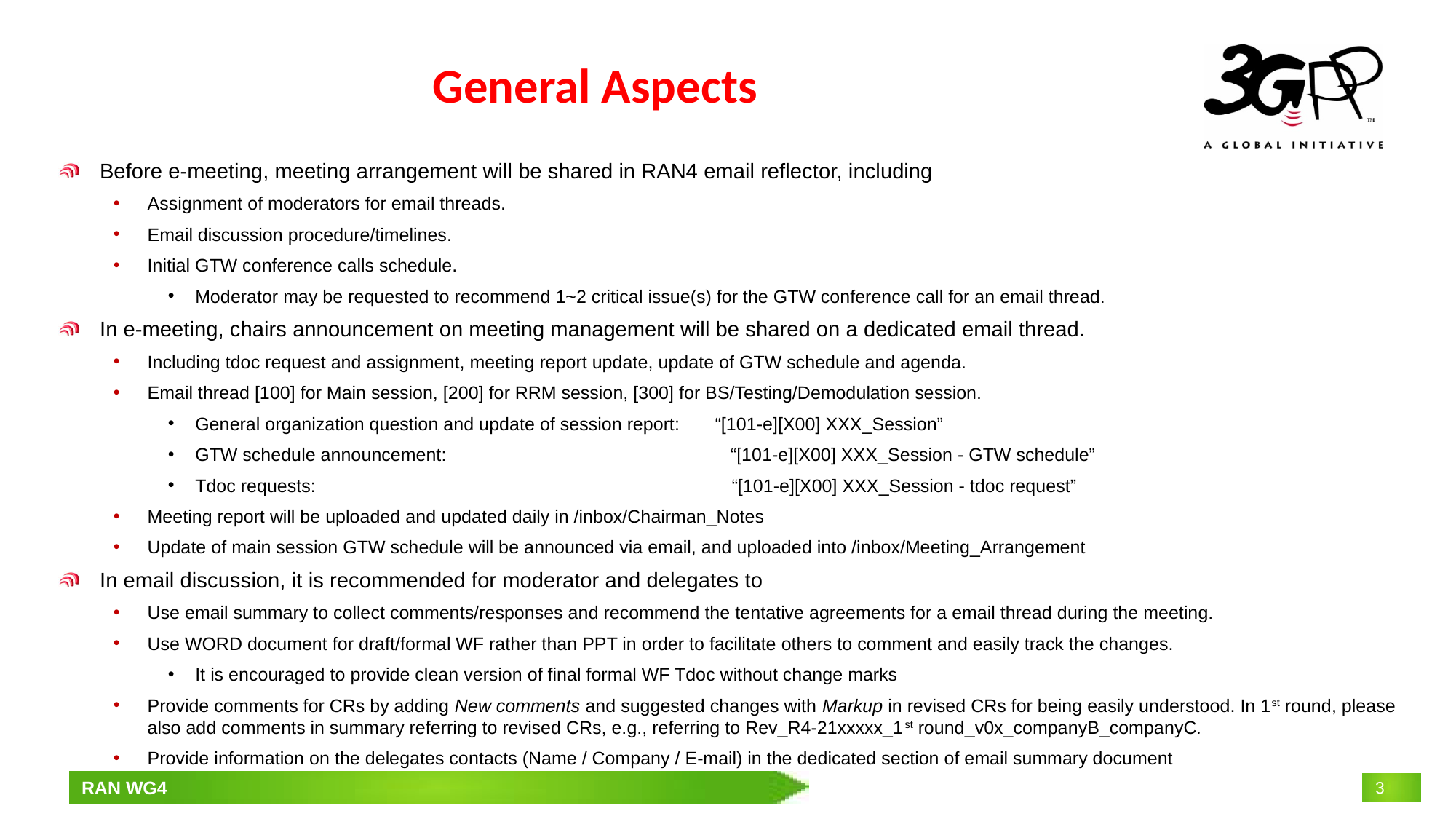

# General Aspects
Before e-meeting, meeting arrangement will be shared in RAN4 email reflector, including
Assignment of moderators for email threads.
Email discussion procedure/timelines.
Initial GTW conference calls schedule.
Moderator may be requested to recommend 1~2 critical issue(s) for the GTW conference call for an email thread.
In e-meeting, chairs announcement on meeting management will be shared on a dedicated email thread.
Including tdoc request and assignment, meeting report update, update of GTW schedule and agenda.
Email thread [100] for Main session, [200] for RRM session, [300] for BS/Testing/Demodulation session.
General organization question and update of session report:       “[101-e][X00] XXX_Session”
GTW schedule announcement:                                                        “[101-e][X00] XXX_Session - GTW schedule”
Tdoc requests:                                                                                  “[101-e][X00] XXX_Session - tdoc request”
Meeting report will be uploaded and updated daily in /inbox/Chairman_Notes
Update of main session GTW schedule will be announced via email, and uploaded into /inbox/Meeting_Arrangement
In email discussion, it is recommended for moderator and delegates to
Use email summary to collect comments/responses and recommend the tentative agreements for a email thread during the meeting.
Use WORD document for draft/formal WF rather than PPT in order to facilitate others to comment and easily track the changes.
It is encouraged to provide clean version of final formal WF Tdoc without change marks
Provide comments for CRs by adding New comments and suggested changes with Markup in revised CRs for being easily understood. In 1st round, please also add comments in summary referring to revised CRs, e.g., referring to Rev_R4-21xxxxx_1st round_v0x_companyB_companyC.
Provide information on the delegates contacts (Name / Company / E-mail) in the dedicated section of email summary document